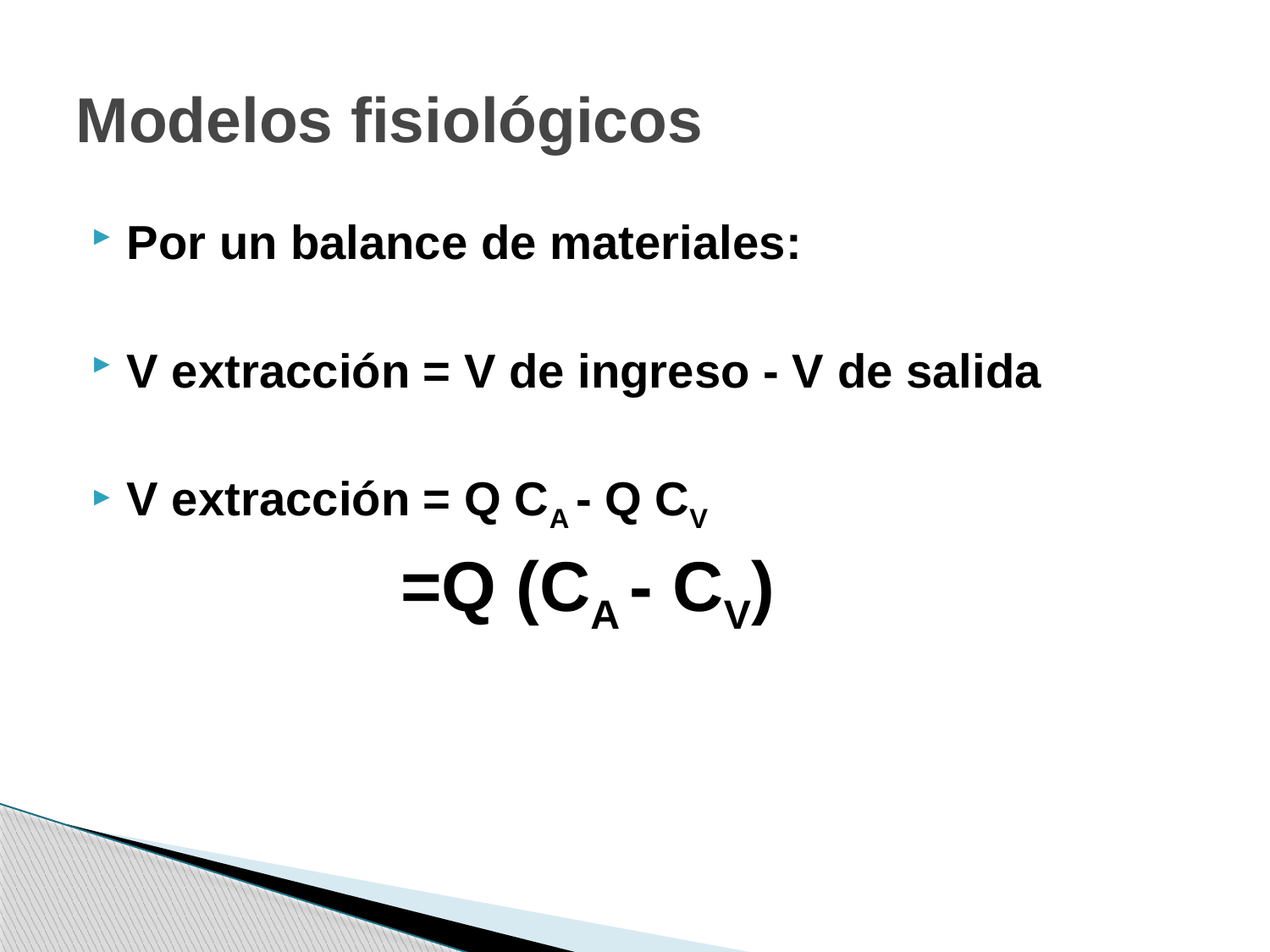

# Modelos fisiológicos
Por un balance de materiales:

V extracción = V de ingreso - V de salida

V extracción = Q CA - Q CV
               		 =Q (CA - CV)